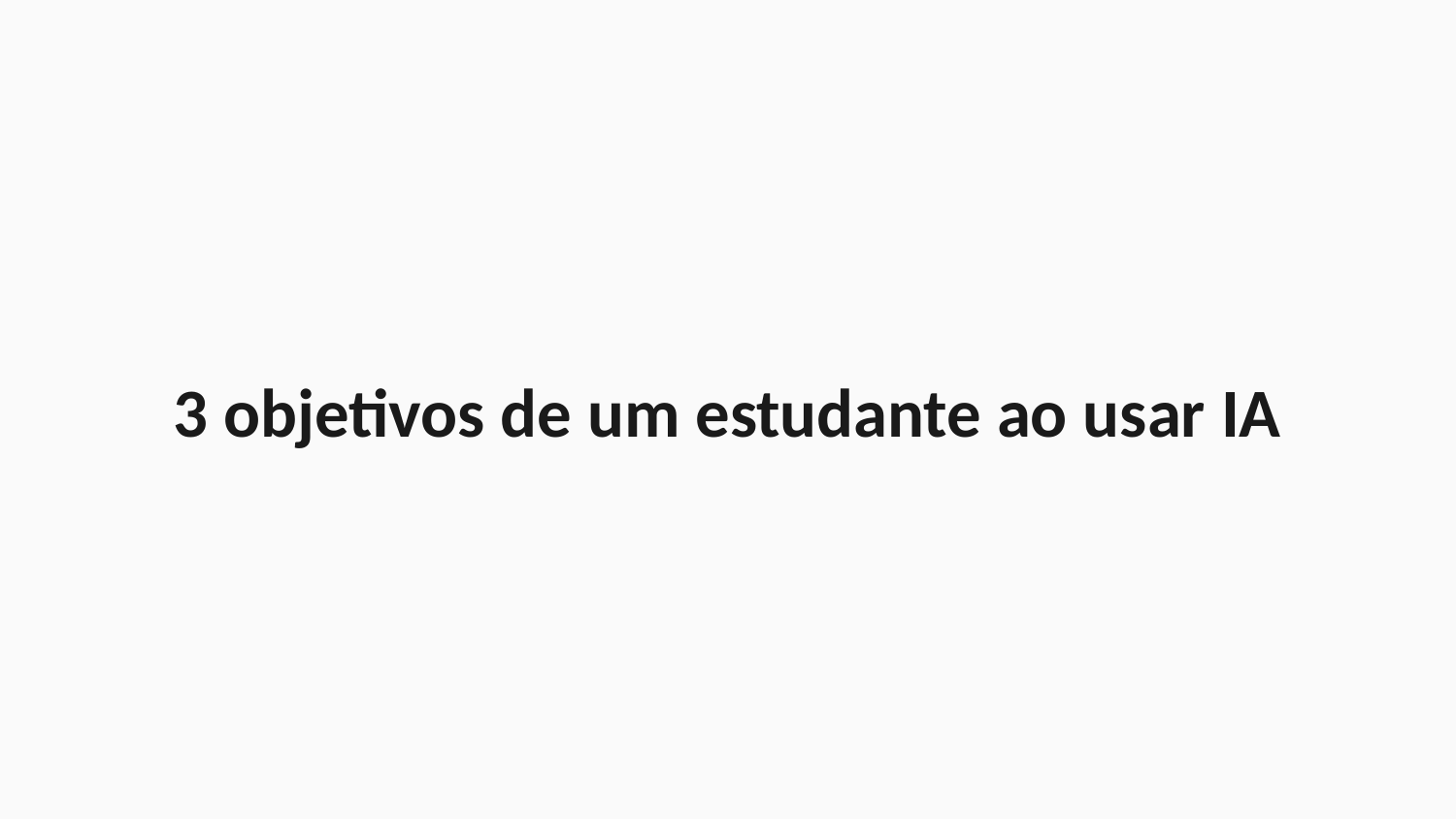

3 objetivos de um estudante ao usar IA